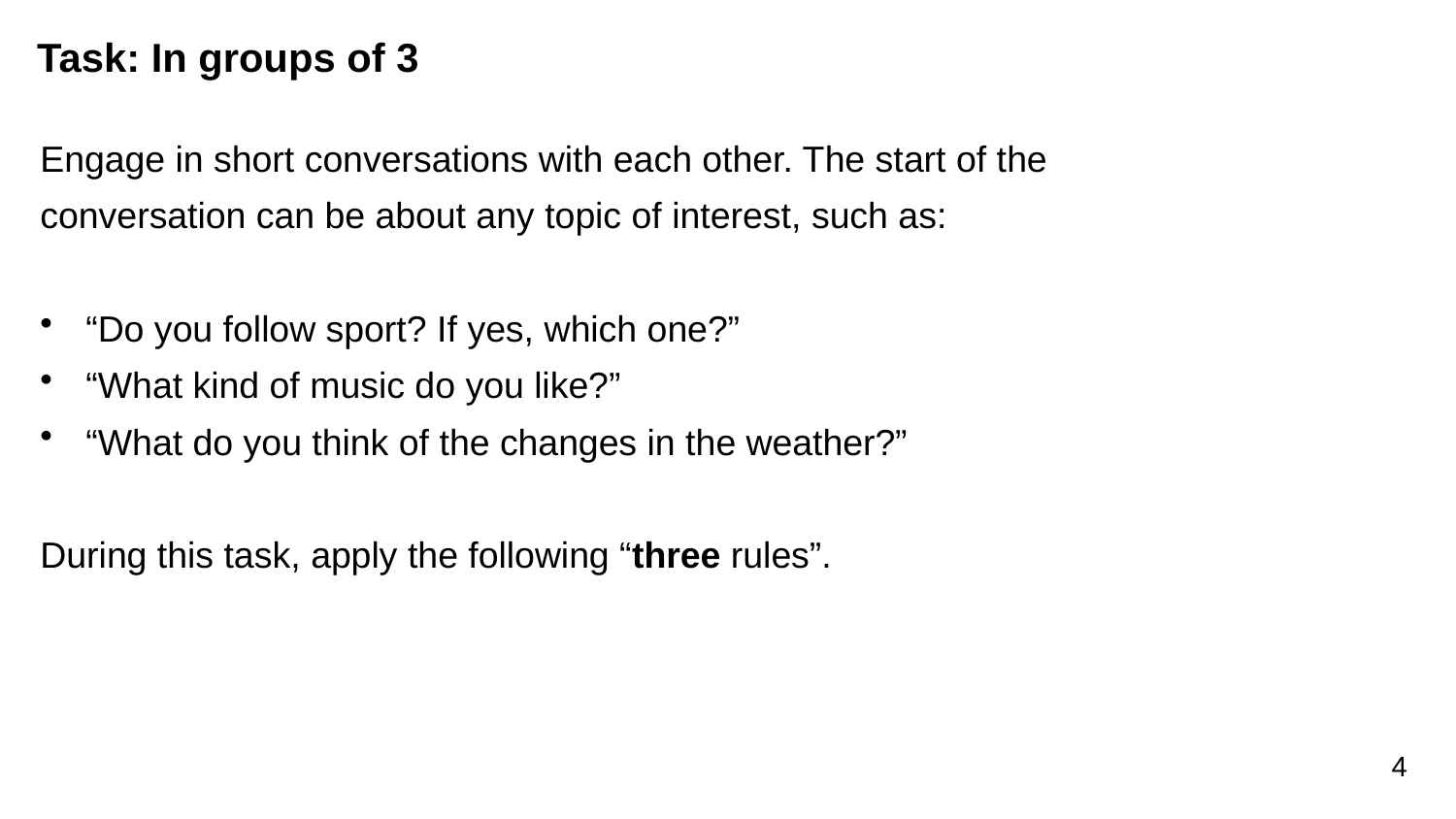

# Task: In groups of 3
Engage in short conversations with each other. The start of the conversation can be about any topic of interest, such as:

“Do you follow sport? If yes, which one?”
“What kind of music do you like?”
“What do you think of the changes in the weather?”

During this task, apply the following “three rules”.

4